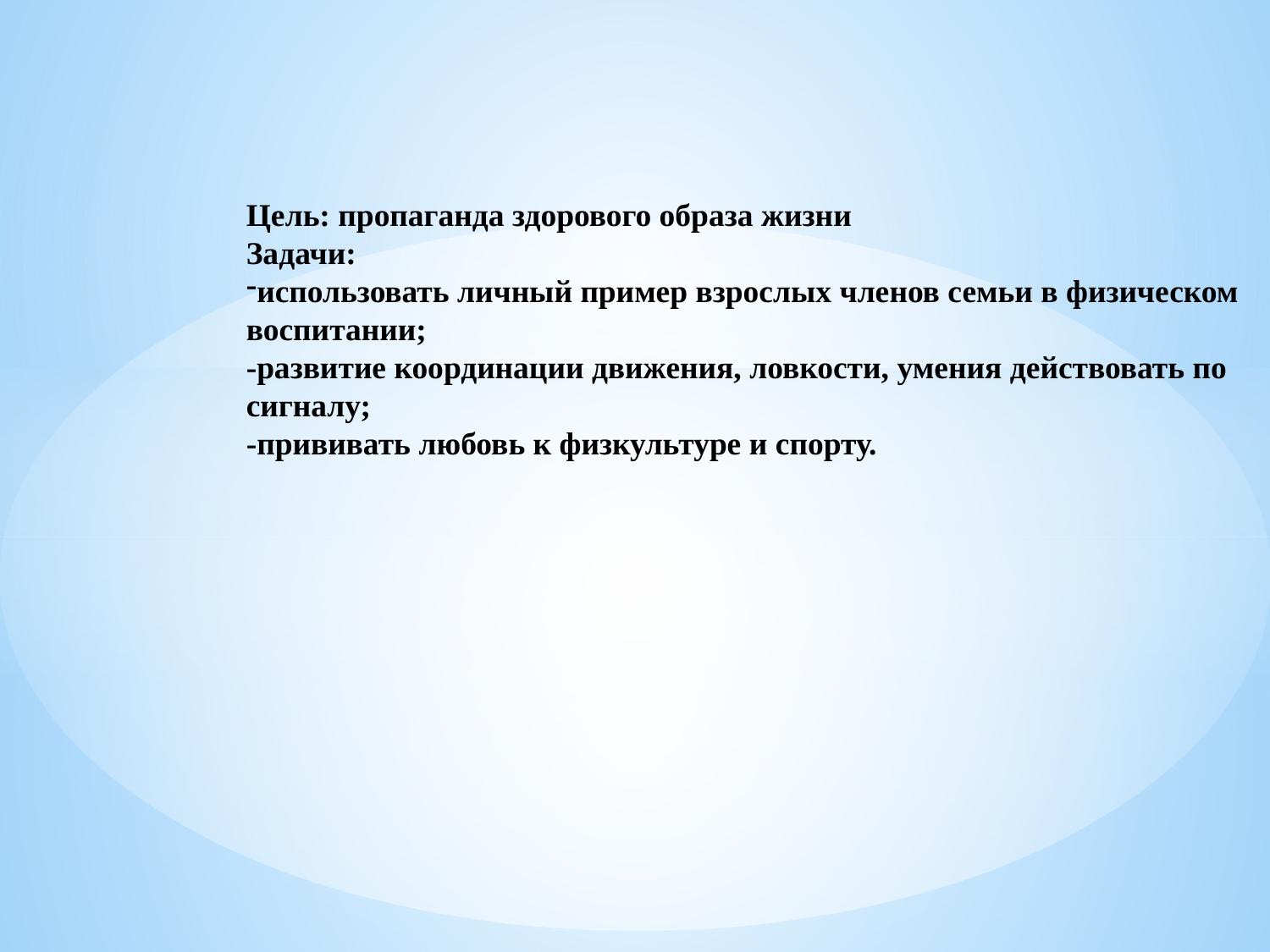

Цель: пропаганда здорового образа жизни
Задачи:
использовать личный пример взрослых членов семьи в физическом
воспитании;
-развитие координации движения, ловкости, умения действовать по
сигналу;
-прививать любовь к физкультуре и спорту.